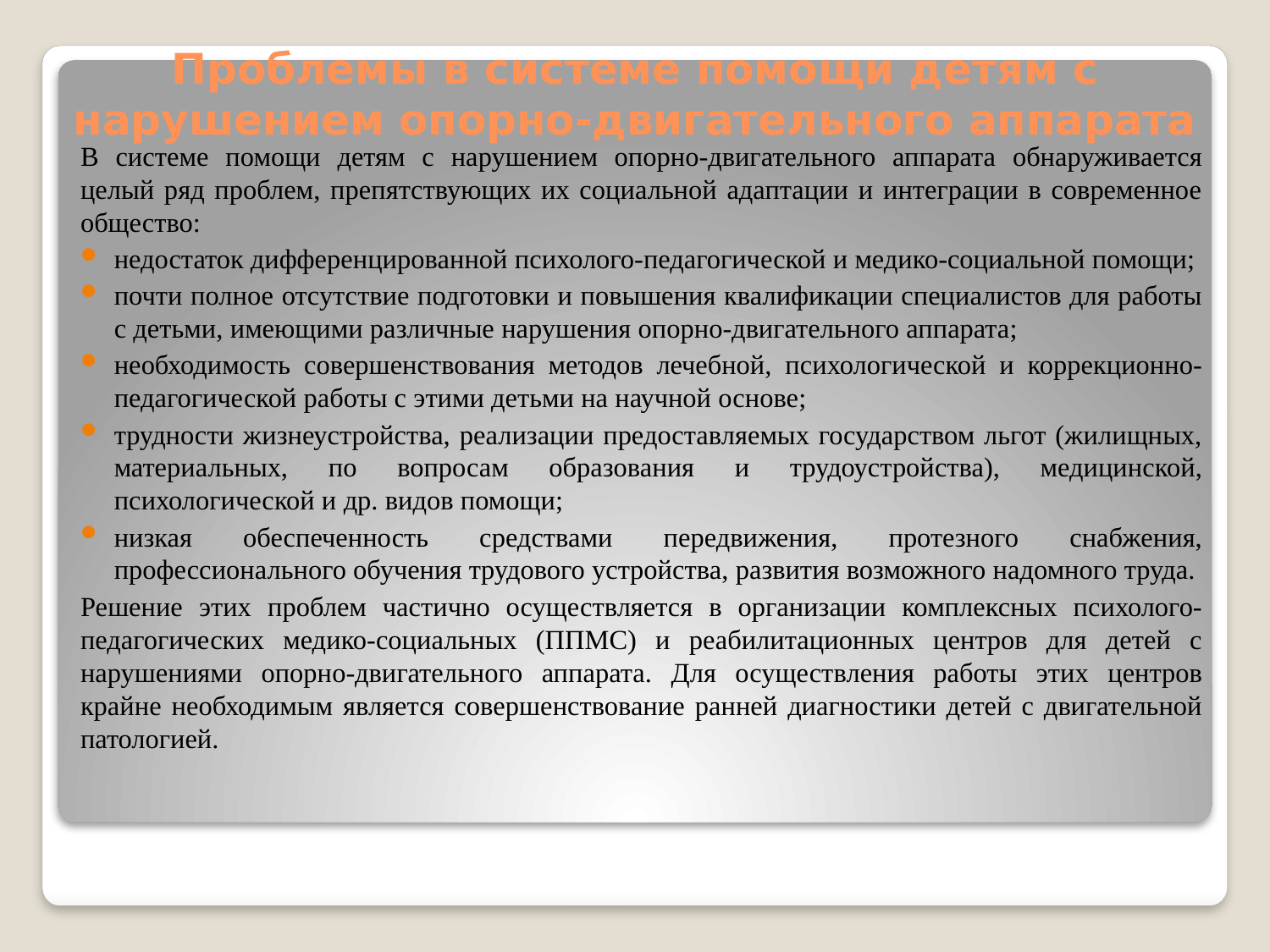

# Проблемы в системе помощи детям с нарушением опорно-двигательного аппарата
В системе помощи детям с нарушением опорно-двигательного аппарата обнаруживается целый ряд проблем, препятствующих их социальной адаптации и интеграции в современное общество:
недостаток дифференцированной психолого-педагогической и медико-социальной помощи;
почти полное отсутствие подготовки и повышения квалификации специалистов для работы с детьми, имеющими различные нарушения опорно-двигательного аппарата;
необходимость совершенствования методов лечебной, психологической и коррекционно-педагогической работы с этими детьми на научной основе;
трудности жизнеустройства, реализации предоставляемых государством льгот (жилищных, материальных, по вопросам образования и трудоустройства), медицинской, психологической и др. видов помощи;
низкая обеспеченность средствами передвижения, протезного снабжения, профессионального обучения трудового устройства, развития возможного надомного труда.
Решение этих проблем частично осуществляется в организации комплексных психолого-педагогических медико-социальных (ППМС) и реабилитационных центров для детей с нарушениями опорно-двигательного аппарата. Для осуществления работы этих центров крайне необходимым является совершенствование ранней диагностики детей с двигательной патологией.